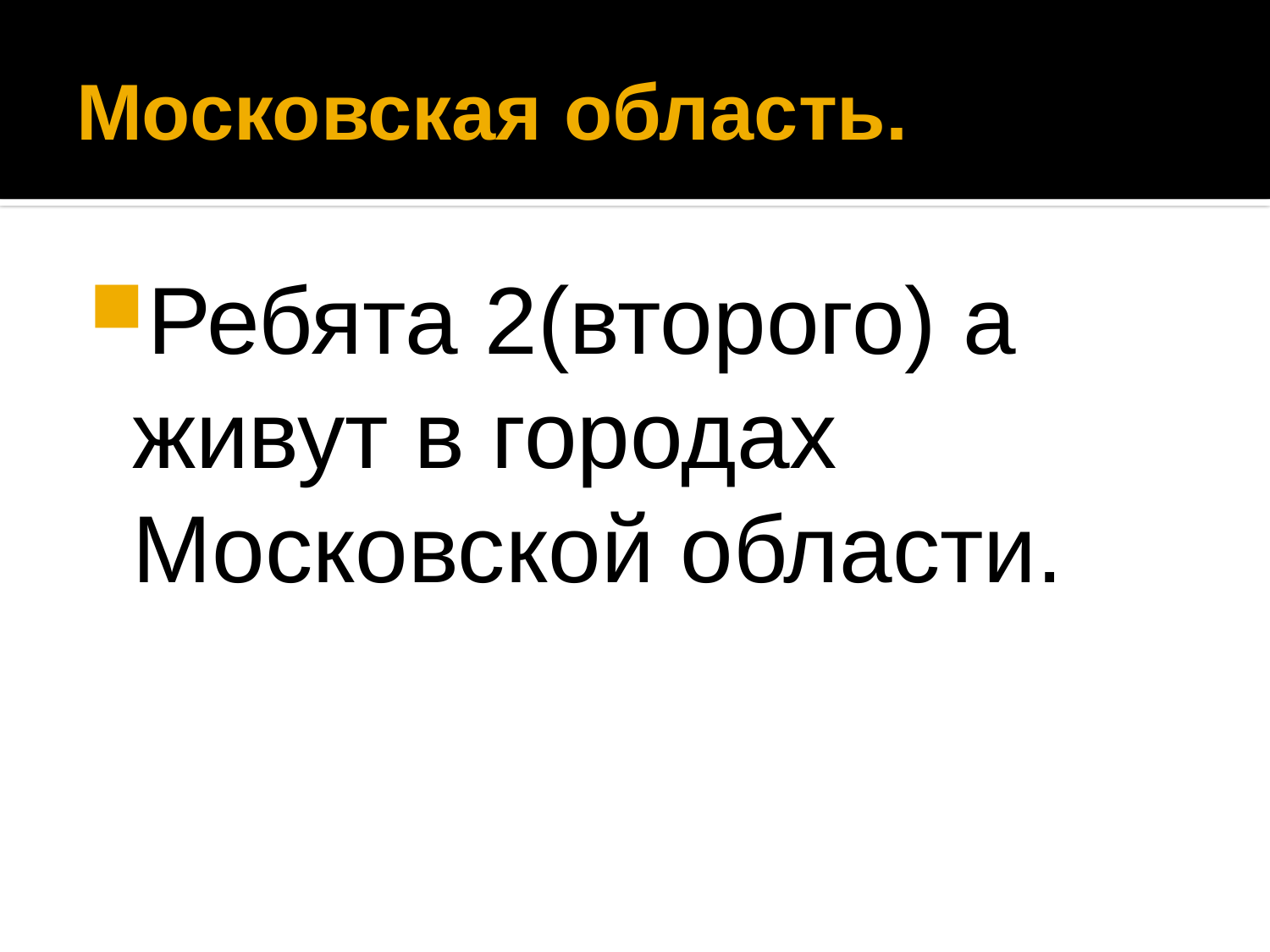

# Московская область.
Ребята 2(второго) а живут в городах Московской области.